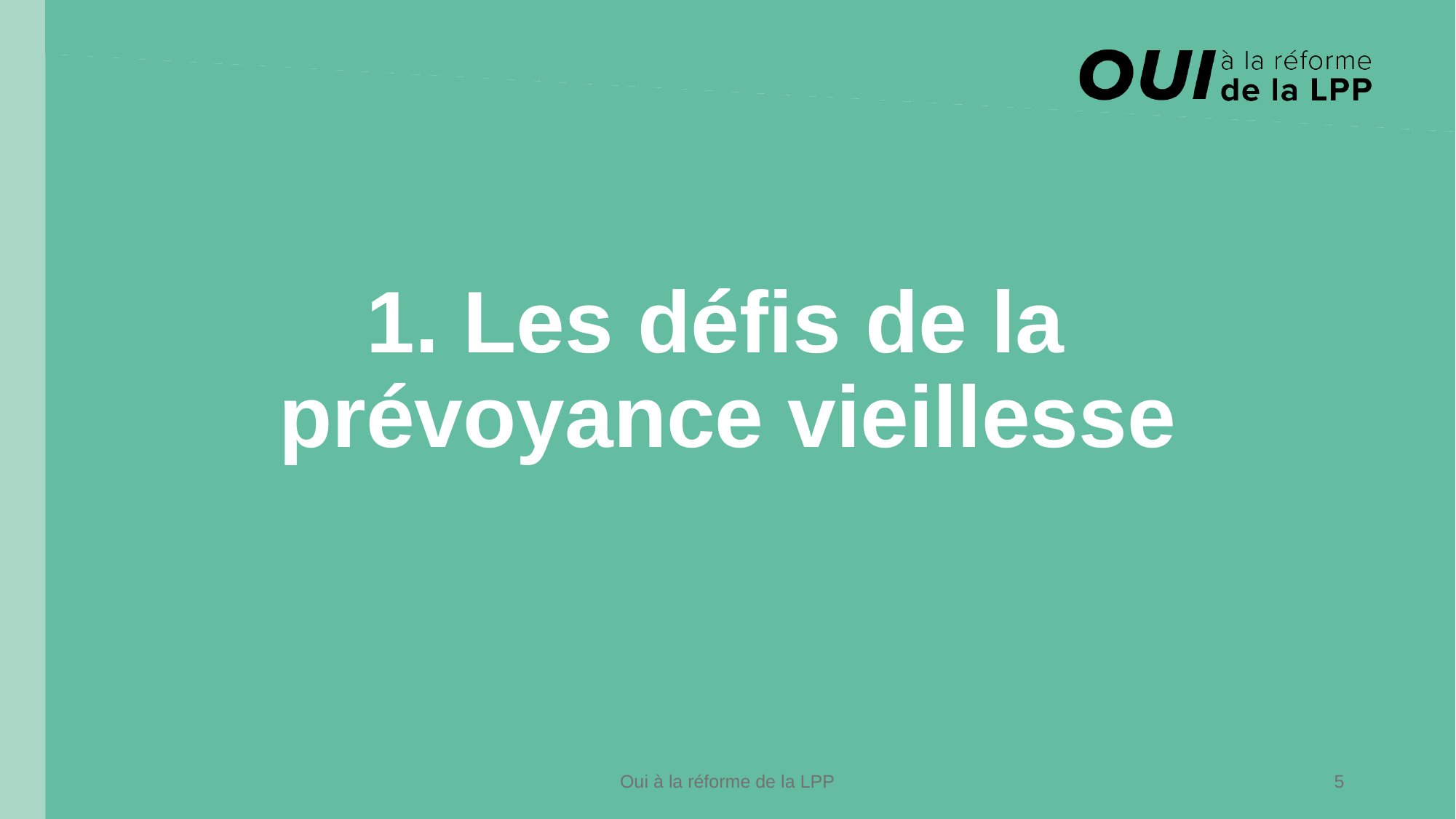

# 1. Les défis de la
prévoyance vieillesse
Oui à la réforme de la LPP
5